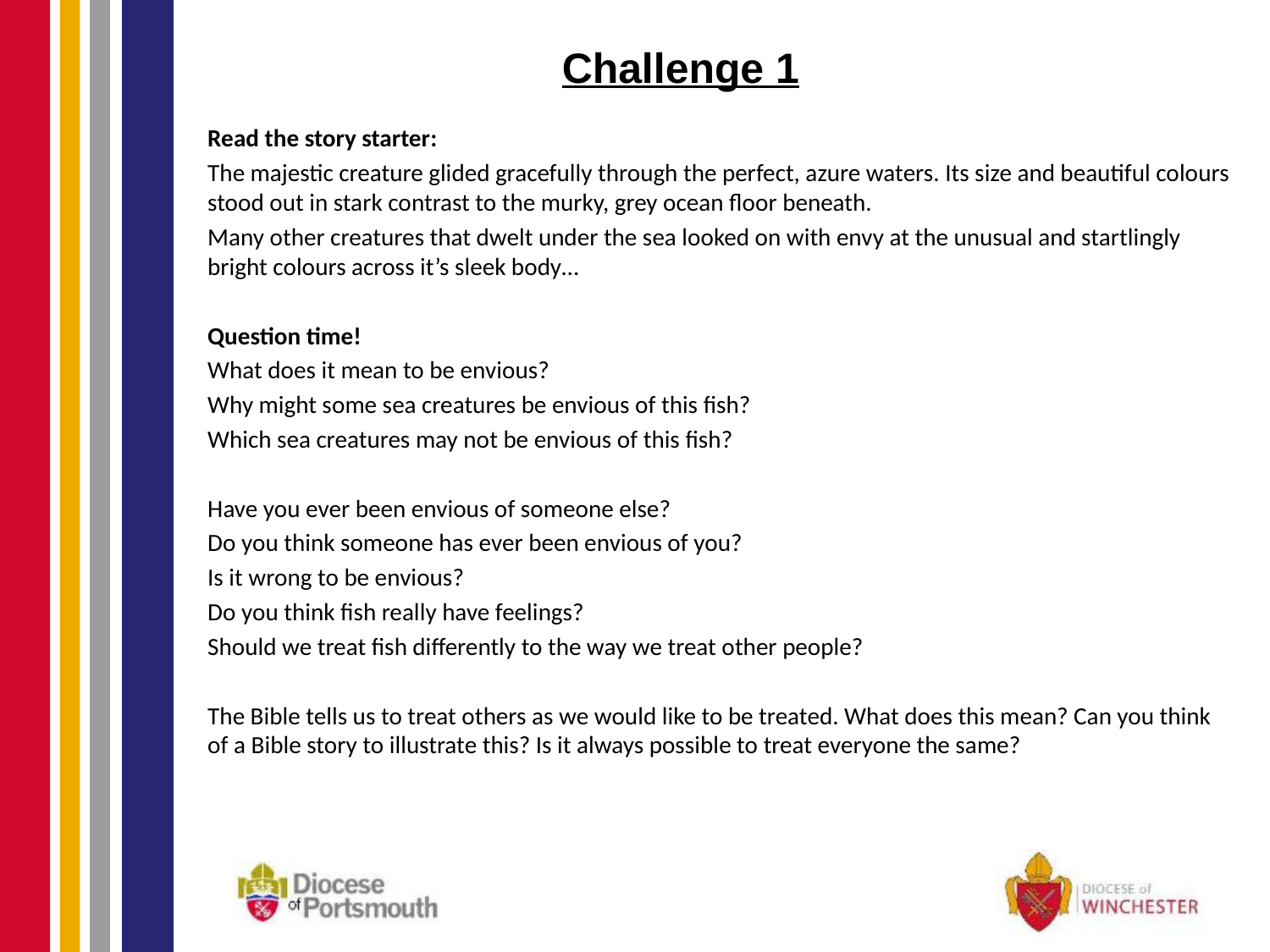

# Challenge 1
Read the story starter:
The majestic creature glided gracefully through the perfect, azure waters. Its size and beautiful colours stood out in stark contrast to the murky, grey ocean floor beneath.
Many other creatures that dwelt under the sea looked on with envy at the unusual and startlingly bright colours across it’s sleek body…

Question time!
What does it mean to be envious?
Why might some sea creatures be envious of this fish?
Which sea creatures may not be envious of this fish?

Have you ever been envious of someone else?
Do you think someone has ever been envious of you?
Is it wrong to be envious?
Do you think fish really have feelings?
Should we treat fish differently to the way we treat other people?

The Bible tells us to treat others as we would like to be treated. What does this mean? Can you think of a Bible story to illustrate this? Is it always possible to treat everyone the same?